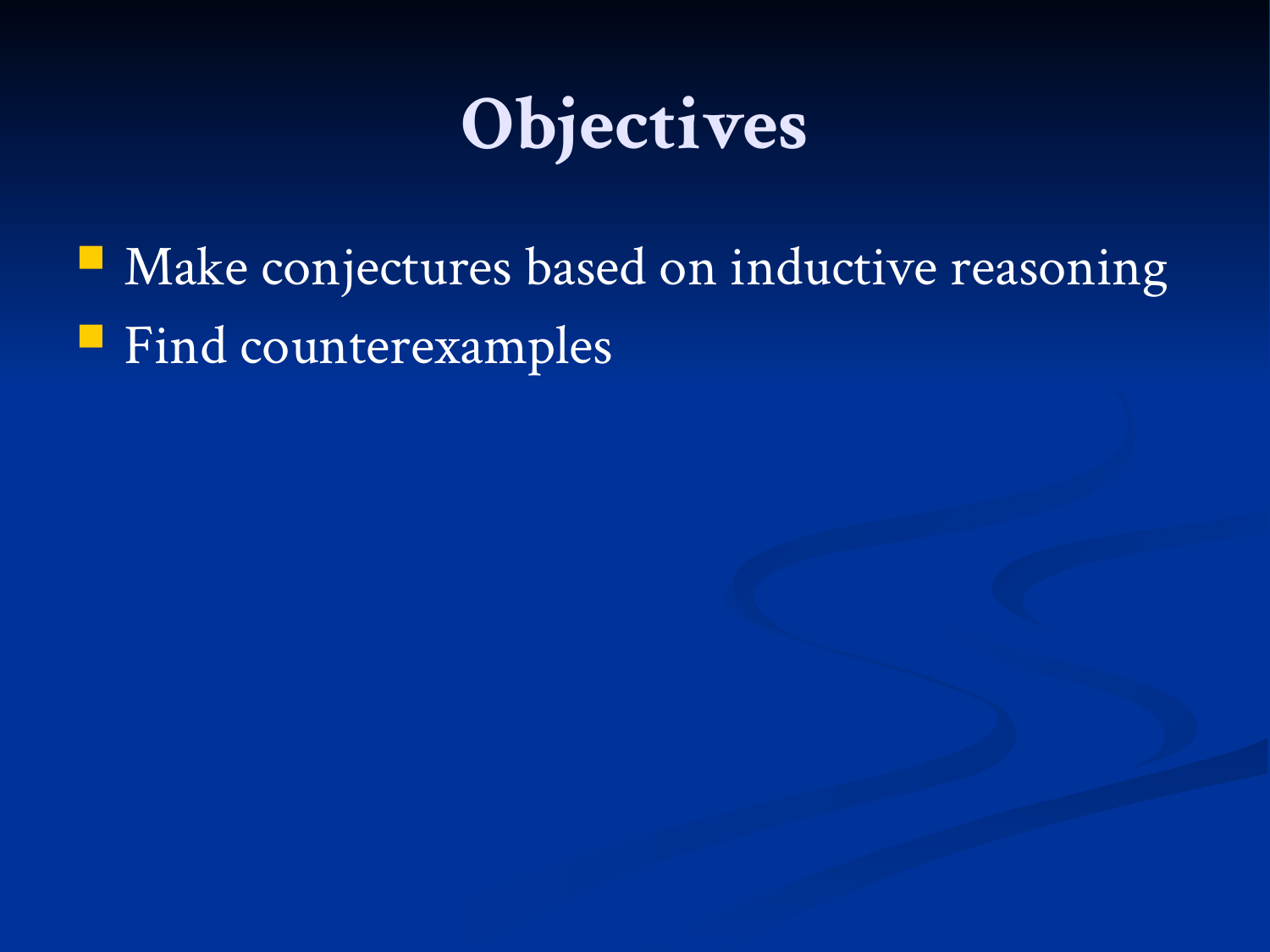

# Objectives
Make conjectures based on inductive reasoning
Find counterexamples